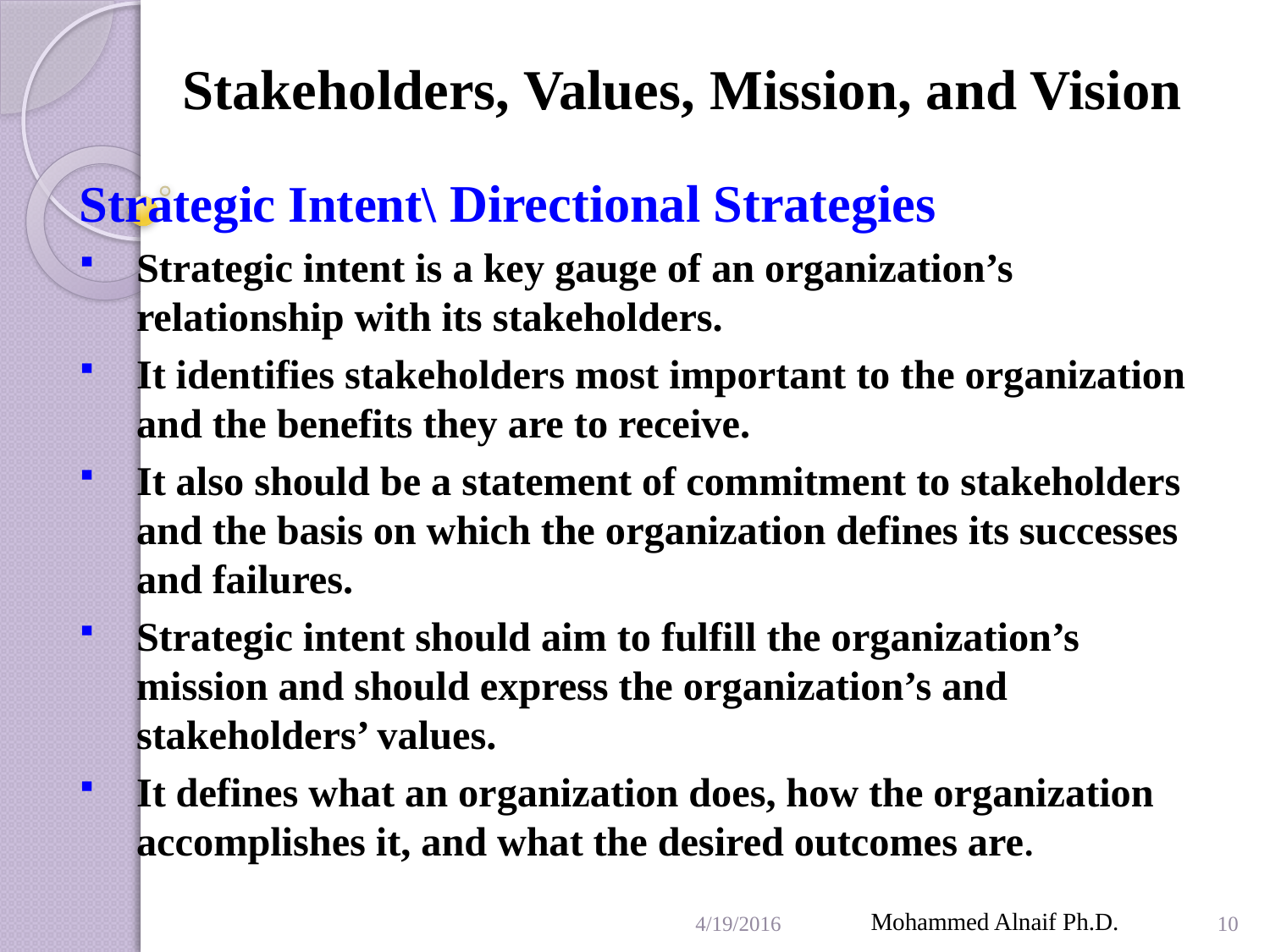

# Stakeholders, Values, Mission, and Vision
Strategic Intent\ Directional Strategies
Strategic intent is a key gauge of an organization’s relationship with its stakeholders.
It identifies stakeholders most important to the organization and the benefits they are to receive.
It also should be a statement of commitment to stakeholders and the basis on which the organization defines its successes and failures.
Strategic intent should aim to fulfill the organization’s mission and should express the organization’s and stakeholders’ values.
It defines what an organization does, how the organization accomplishes it, and what the desired outcomes are.
4/19/2016
Mohammed Alnaif Ph.D.
10